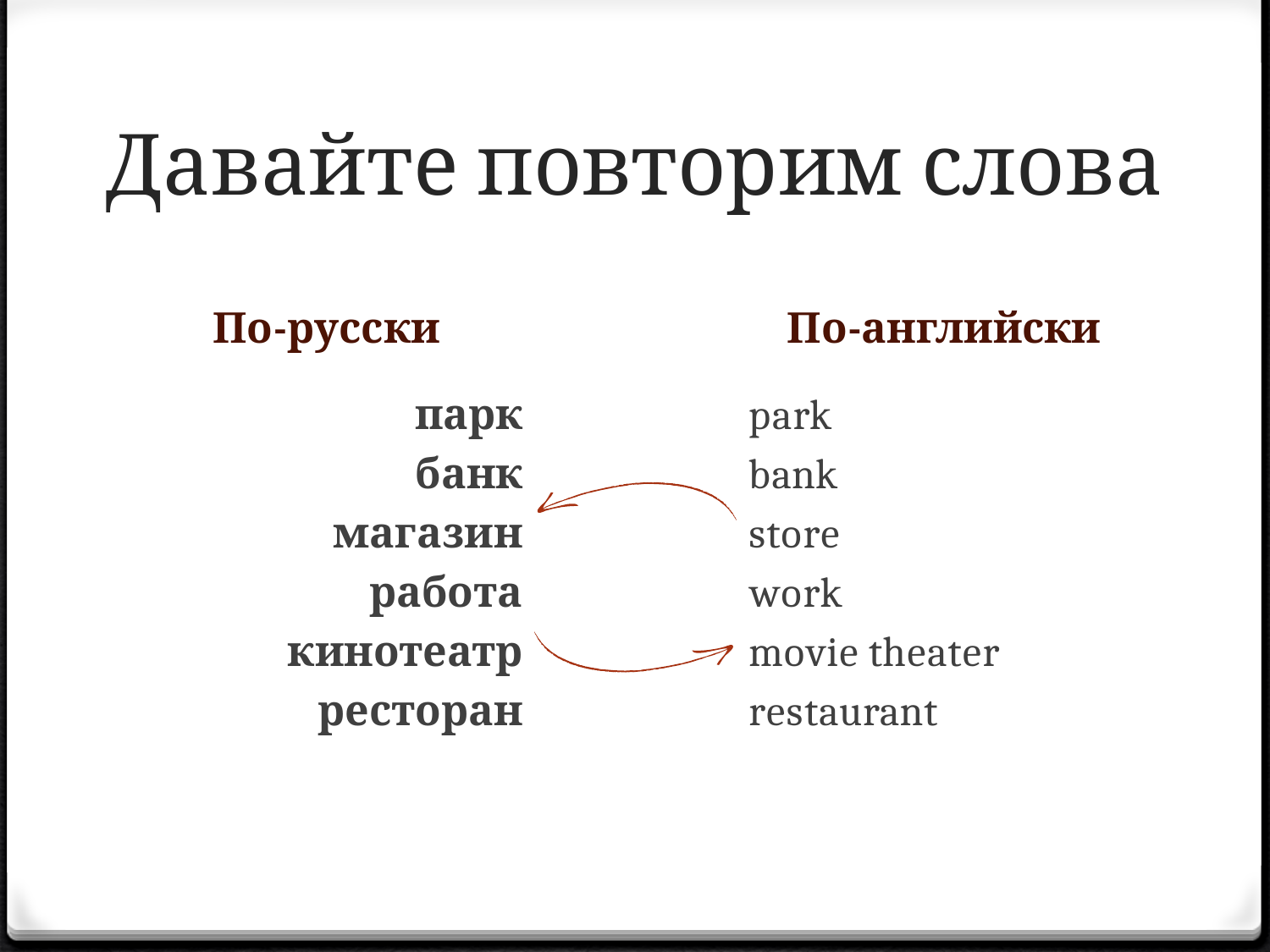

# Давайте повторим слова
По-английски
По-русски
парк
банк
магазин
работа
кинотеатр
ресторан

park
bank
store
work
movie theater
restaurant